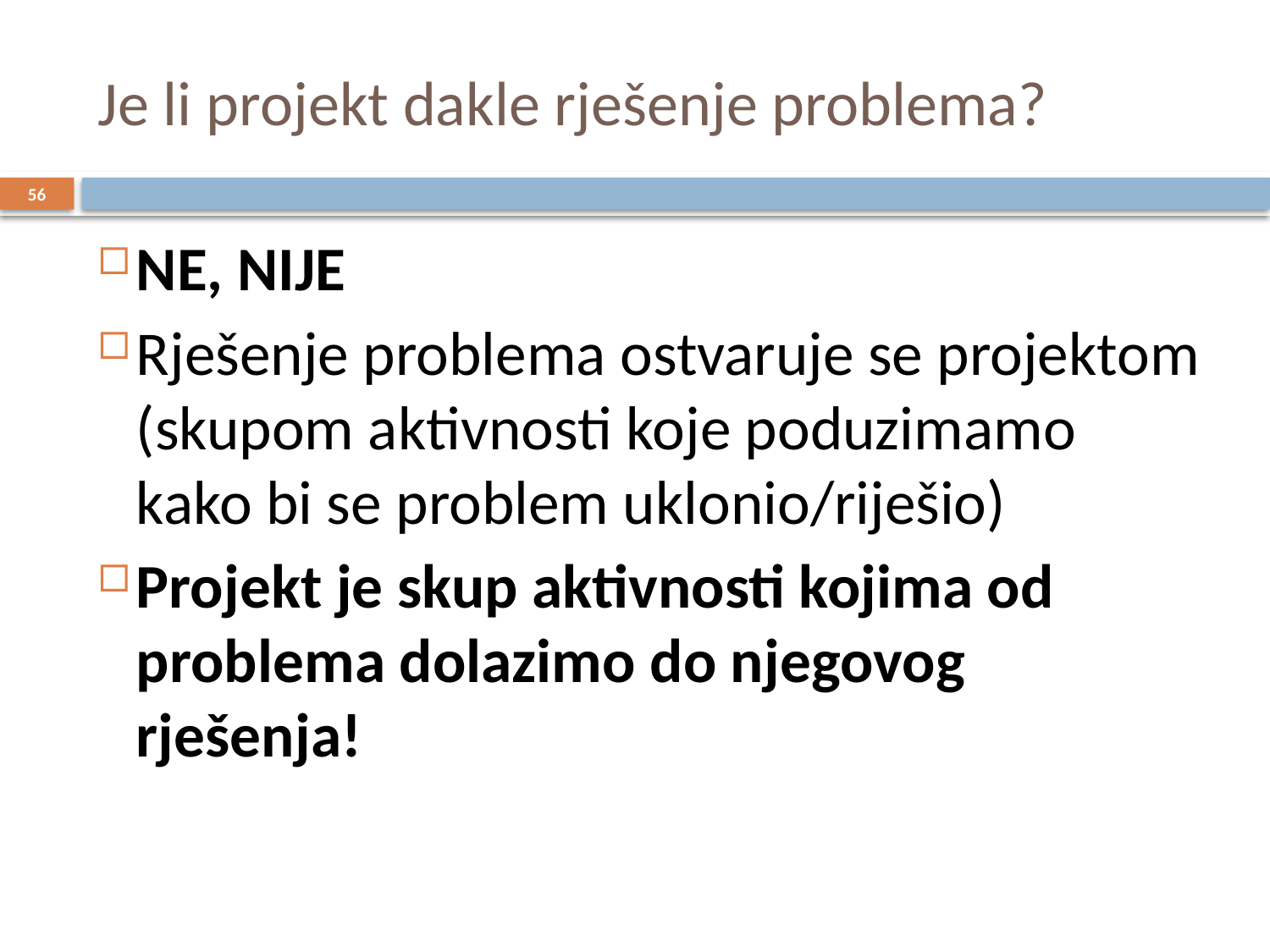

# Je li projekt dakle rješenje problema?
56
NE, NIJE
Rješenje problema ostvaruje se projektom (skupom aktivnosti koje poduzimamo kako bi se problem uklonio/riješio)
Projekt je skup aktivnosti kojima od problema dolazimo do njegovog rješenja!